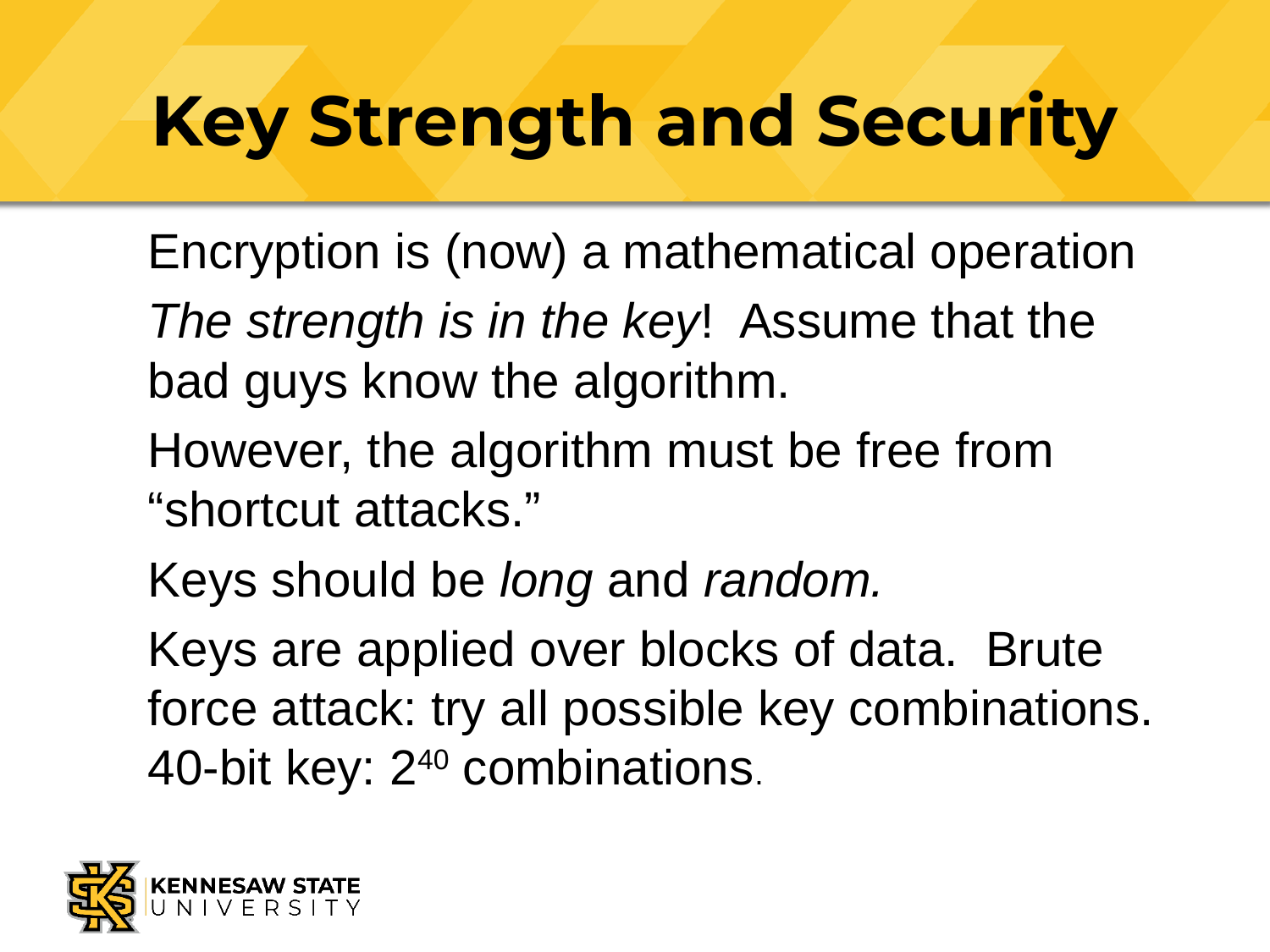

# Key Strength and Security
Encryption is (now) a mathematical operation
The strength is in the key!  Assume that the bad guys know the algorithm.
However, the algorithm must be free from “shortcut attacks.”
Keys should be long and random.
Keys are applied over blocks of data.  Brute force attack: try all possible key combinations.  40-bit key: 240 combinations.